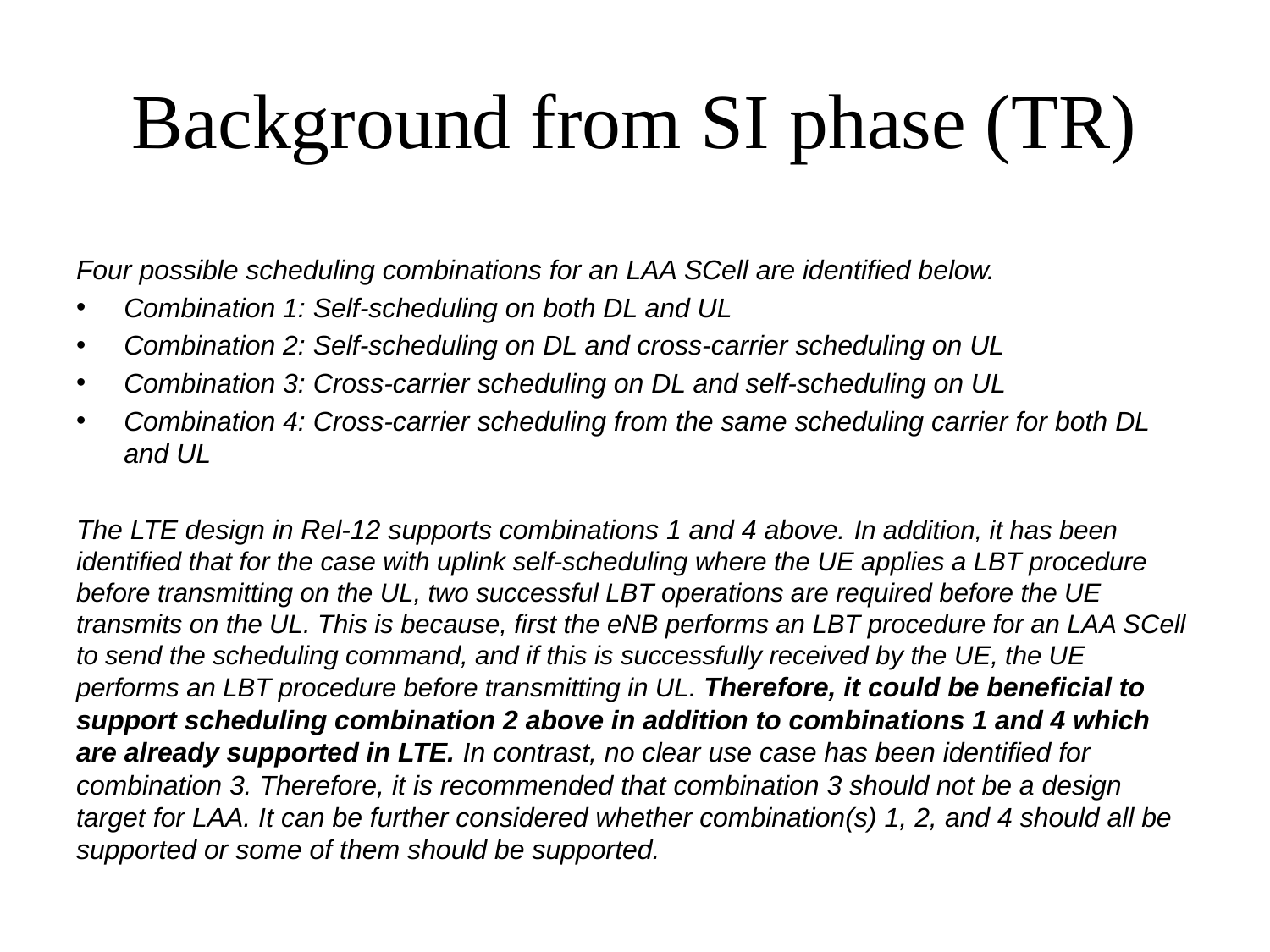

# Background from SI phase (TR)
Four possible scheduling combinations for an LAA SCell are identified below.
Combination 1: Self-scheduling on both DL and UL
Combination 2: Self-scheduling on DL and cross-carrier scheduling on UL
Combination 3: Cross-carrier scheduling on DL and self-scheduling on UL
Combination 4: Cross-carrier scheduling from the same scheduling carrier for both DL and UL

The LTE design in Rel-12 supports combinations 1 and 4 above. In addition, it has been identified that for the case with uplink self-scheduling where the UE applies a LBT procedure before transmitting on the UL, two successful LBT operations are required before the UE transmits on the UL. This is because, first the eNB performs an LBT procedure for an LAA SCell to send the scheduling command, and if this is successfully received by the UE, the UE performs an LBT procedure before transmitting in UL. Therefore, it could be beneficial to support scheduling combination 2 above in addition to combinations 1 and 4 which are already supported in LTE. In contrast, no clear use case has been identified for combination 3. Therefore, it is recommended that combination 3 should not be a design target for LAA. It can be further considered whether combination(s) 1, 2, and 4 should all be supported or some of them should be supported.